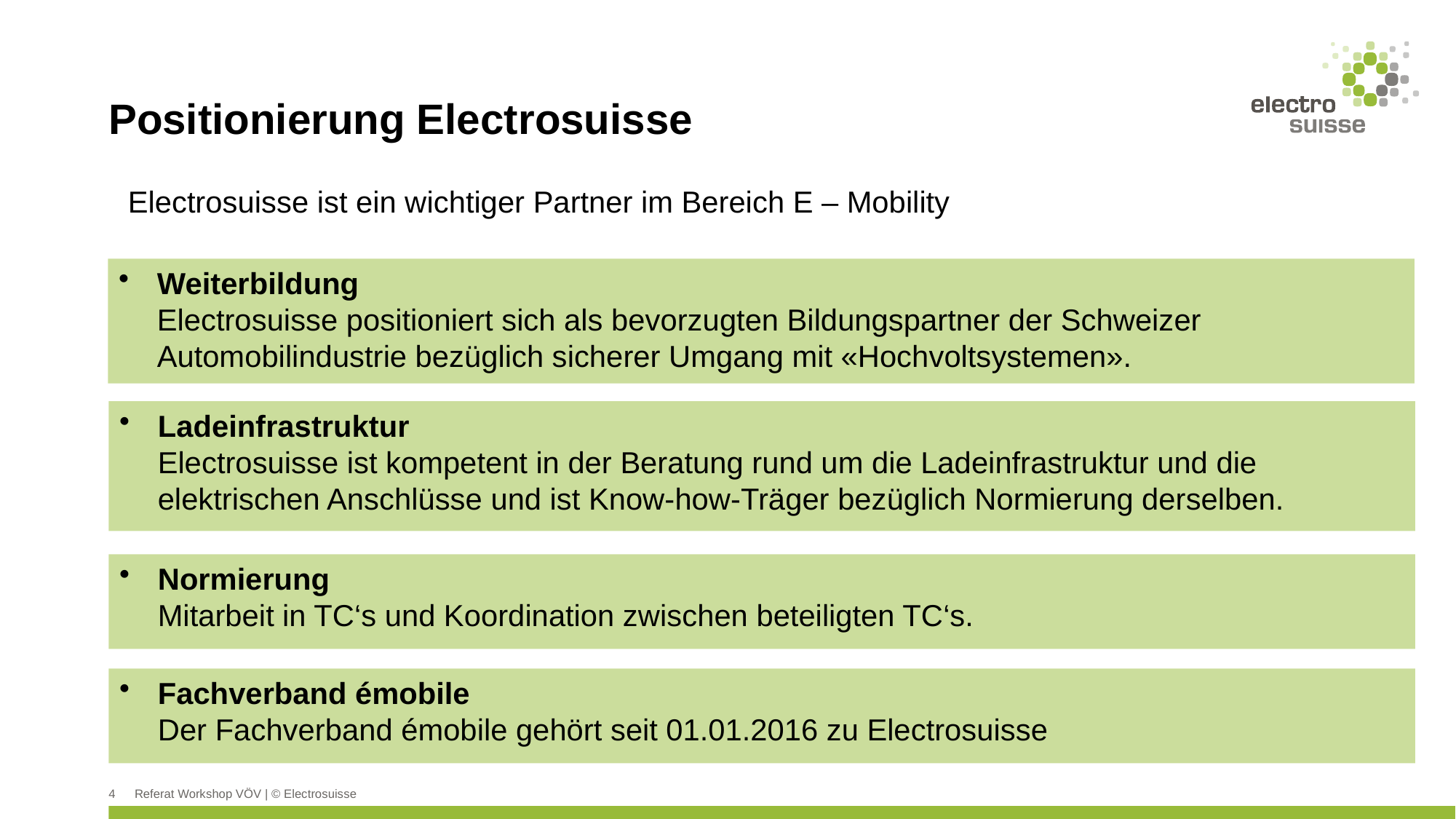

# Positionierung Electrosuisse
 Electrosuisse ist ein wichtiger Partner im Bereich E – Mobility
Weiterbildung
Electrosuisse positioniert sich als bevorzugten Bildungspartner der Schweizer Automobilindustrie bezüglich sicherer Umgang mit «Hochvoltsystemen».
Ladeinfrastruktur
Electrosuisse ist kompetent in der Beratung rund um die Ladeinfrastruktur und die elektrischen Anschlüsse und ist Know-how-Träger bezüglich Normierung derselben.
Normierung
Mitarbeit in TC‘s und Koordination zwischen beteiligten TC‘s.
Fachverband émobile
Der Fachverband émobile gehört seit 01.01.2016 zu Electrosuisse
4
Referat Workshop VÖV | © Electrosuisse